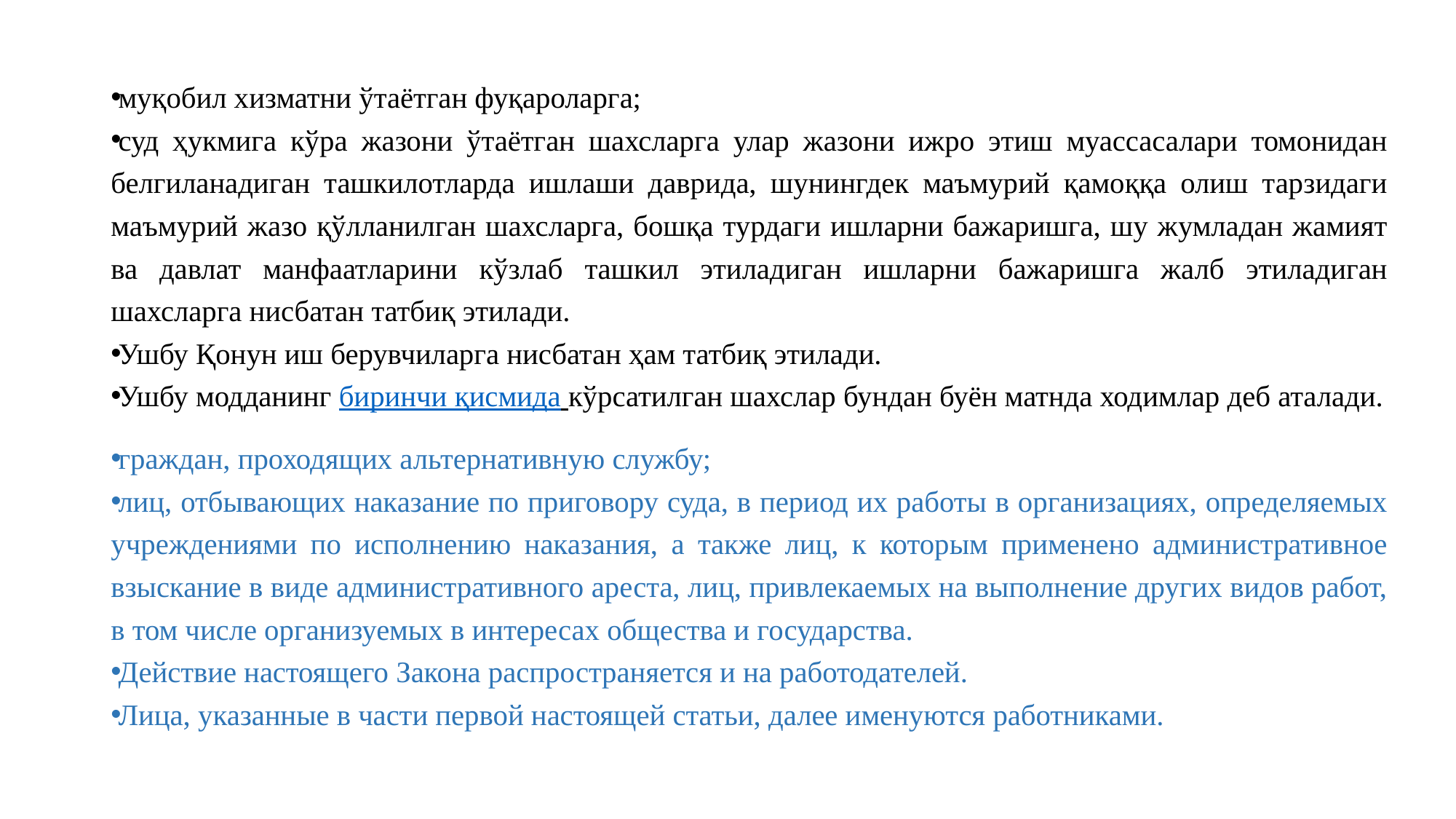

муқобил хизматни ўтаётган фуқароларга;
суд ҳукмига кўра жазони ўтаётган шахсларга улар жазони ижро этиш муассасалари томонидан белгиланадиган ташкилотларда ишлаши даврида, шунингдек маъмурий қамоққа олиш тарзидаги маъмурий жазо қўлланилган шахсларга, бошқа турдаги ишларни бажаришга, шу жумладан жамият ва давлат манфаатларини кўзлаб ташкил этиладиган ишларни бажаришга жалб этиладиган шахсларга нисбатан татбиқ этилади.
Ушбу Қонун иш берувчиларга нисбатан ҳам татбиқ этилади.
Ушбу модданинг биринчи қисмида кўрсатилган шахслар бундан буён матнда ходимлар деб аталади.

граждан, проходящих альтернативную службу;
лиц, отбывающих наказание по приговору суда, в период их работы в организациях, определяемых учреждениями по исполнению наказания, а также лиц, к которым применено административное взыскание в виде административного ареста, лиц, привлекаемых на выполнение других видов работ, в том числе организуемых в интересах общества и государства.
Действие настоящего Закона распространяется и на работодателей.
Лица, указанные в части первой настоящей статьи, далее именуются работниками.